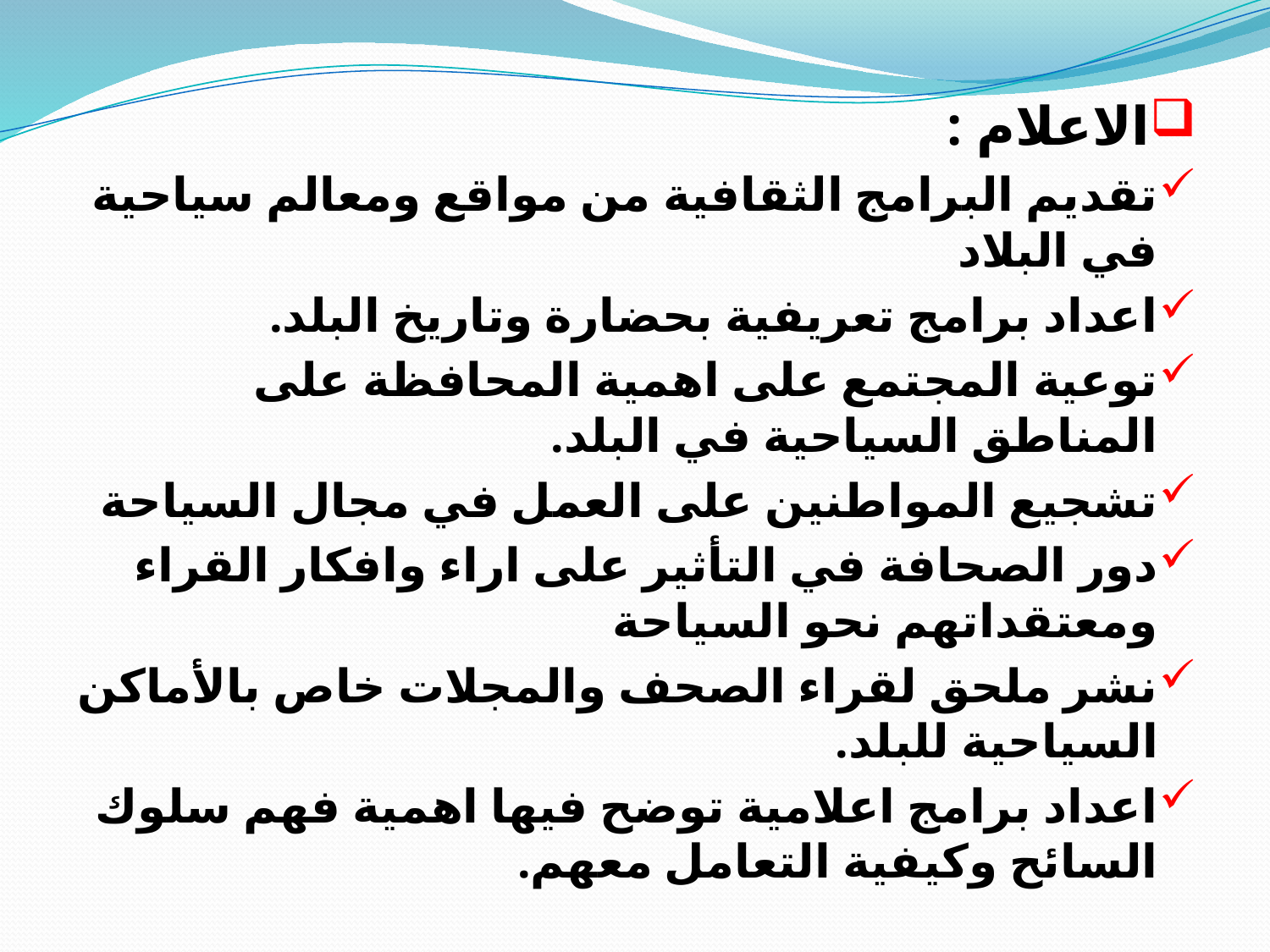

الاعلام :
تقديم البرامج الثقافية من مواقع ومعالم سياحية في البلاد
اعداد برامج تعريفية بحضارة وتاريخ البلد.
توعية المجتمع على اهمية المحافظة على المناطق السياحية في البلد.
تشجيع المواطنين على العمل في مجال السياحة
دور الصحافة في التأثير على اراء وافكار القراء ومعتقداتهم نحو السياحة
نشر ملحق لقراء الصحف والمجلات خاص بالأماكن السياحية للبلد.
اعداد برامج اعلامية توضح فيها اهمية فهم سلوك السائح وكيفية التعامل معهم.